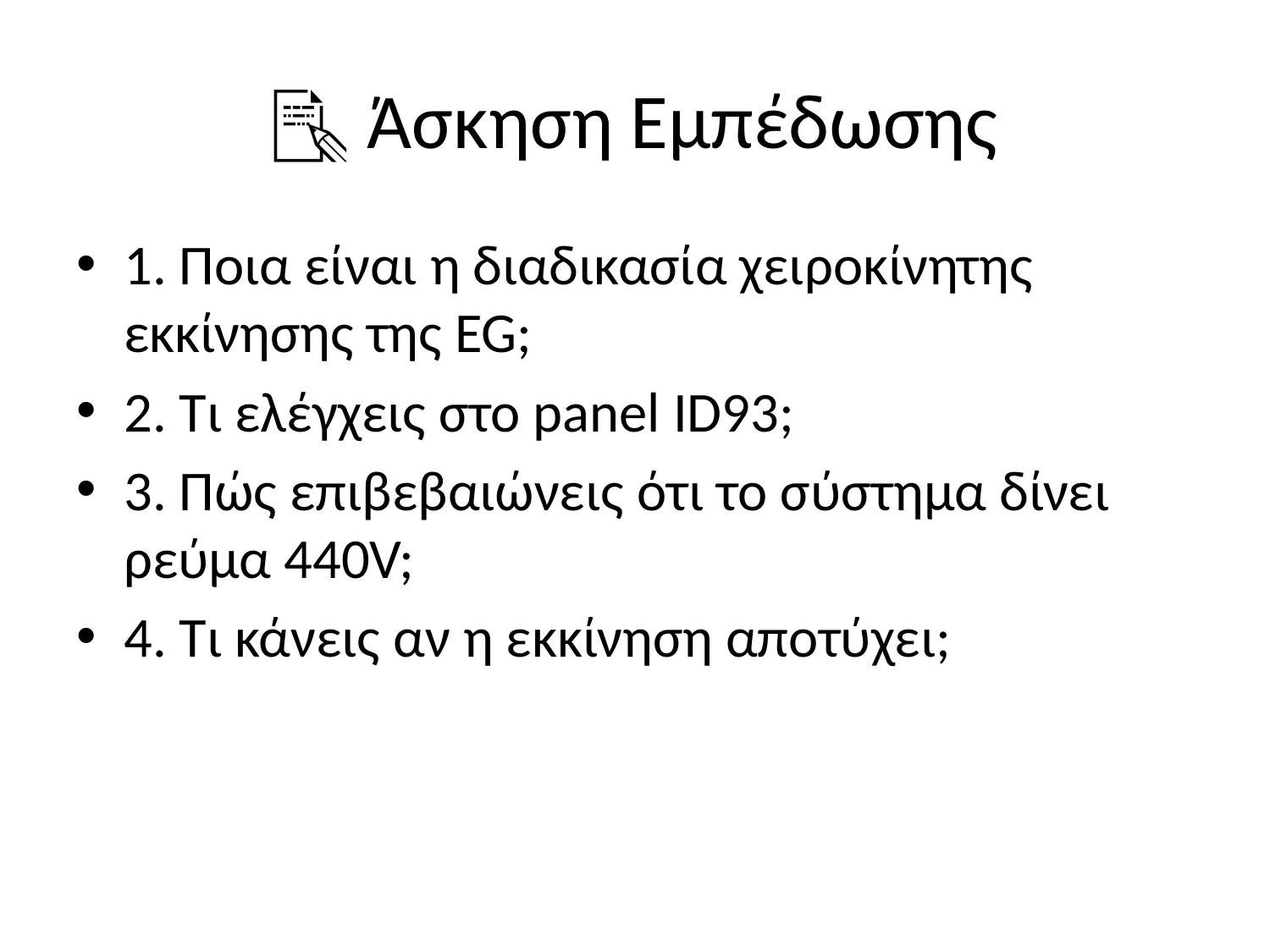

# 📝 Άσκηση Εμπέδωσης
1. Ποια είναι η διαδικασία χειροκίνητης εκκίνησης της EG;
2. Τι ελέγχεις στο panel ID93;
3. Πώς επιβεβαιώνεις ότι το σύστημα δίνει ρεύμα 440V;
4. Τι κάνεις αν η εκκίνηση αποτύχει;